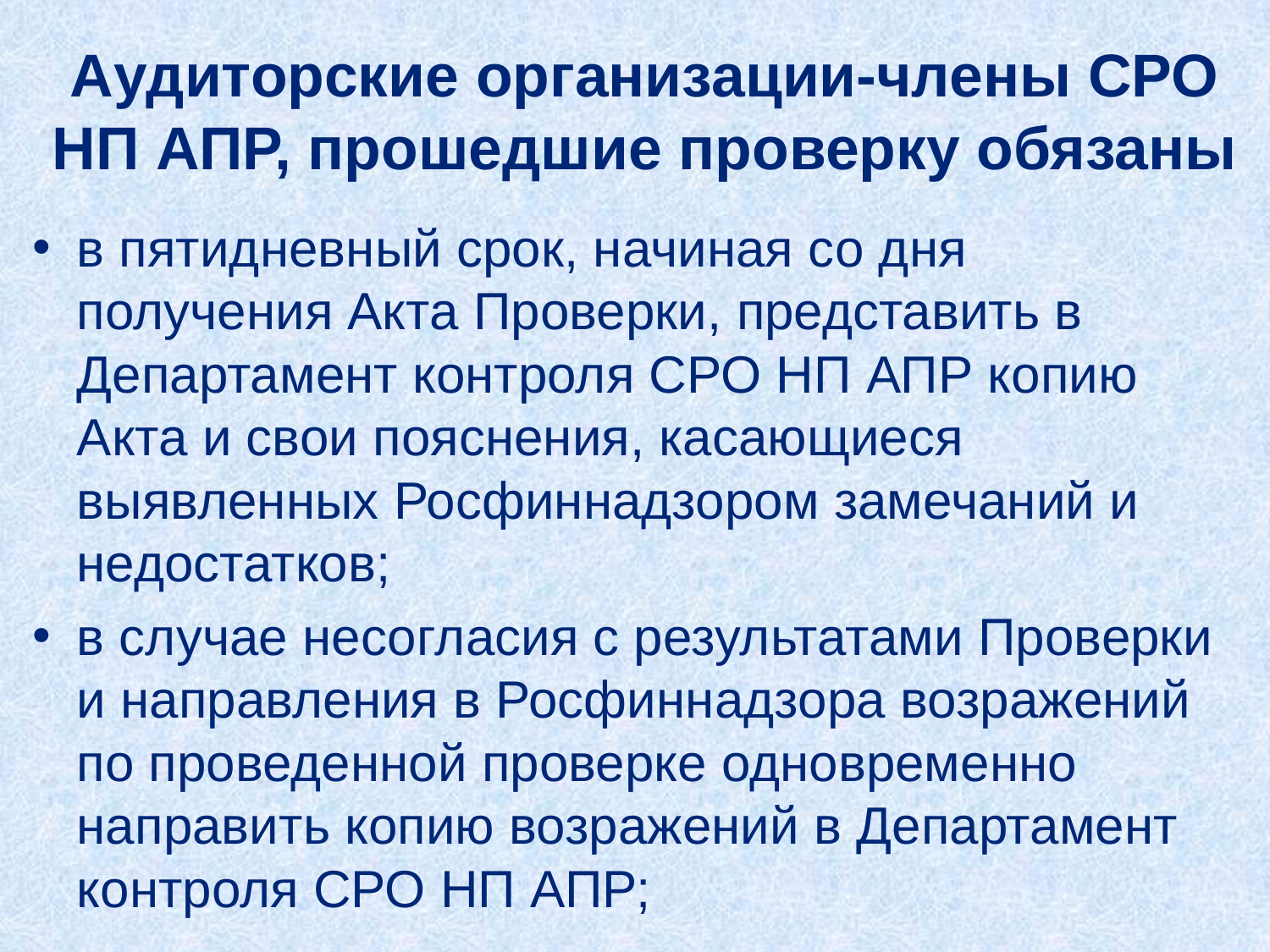

# Аудиторские организации-члены СРО НП АПР, прошедшие проверку обязаны
в пятидневный срок, начиная со дня получения Акта Проверки, представить в Департамент контроля СРО НП АПР копию Акта и свои пояснения, касающиеся выявленных Росфиннадзором замечаний и недостатков;
в случае несогласия с результатами Проверки и направления в Росфиннадзора возражений по проведенной проверке одновременно направить копию возражений в Департамент контроля СРО НП АПР;